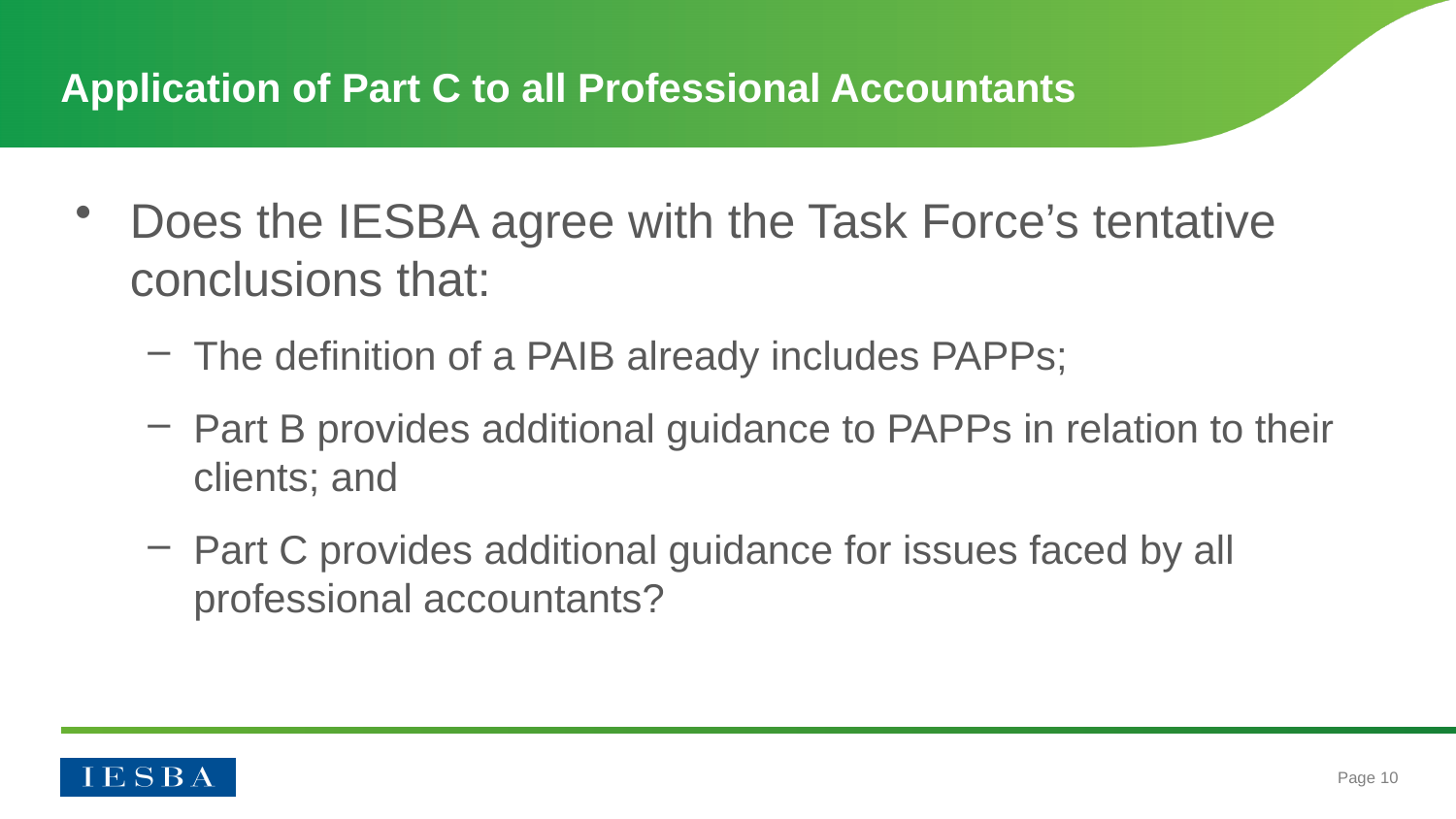

# Application of Part C to all Professional Accountants
Does the IESBA agree with the Task Force’s tentative conclusions that:
The definition of a PAIB already includes PAPPs;
Part B provides additional guidance to PAPPs in relation to their clients; and
Part C provides additional guidance for issues faced by all professional accountants?